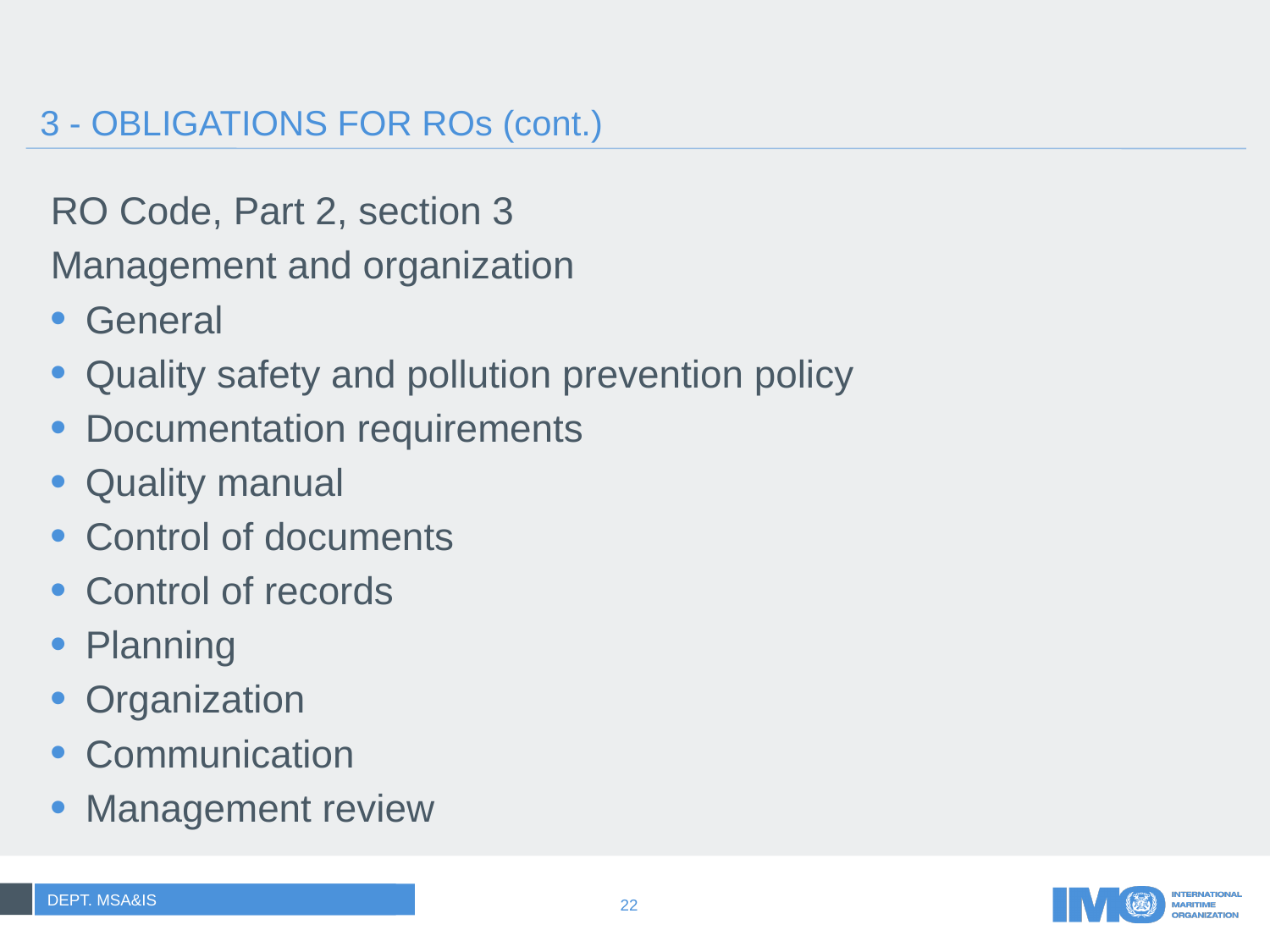

# 3 - OBLIGATIONS FOR ROs (cont.)
RO Code, Part 2, section 3
Management and organization
General
Quality safety and pollution prevention policy
Documentation requirements
Quality manual
Control of documents
Control of records
Planning
Organization
Communication
Management review